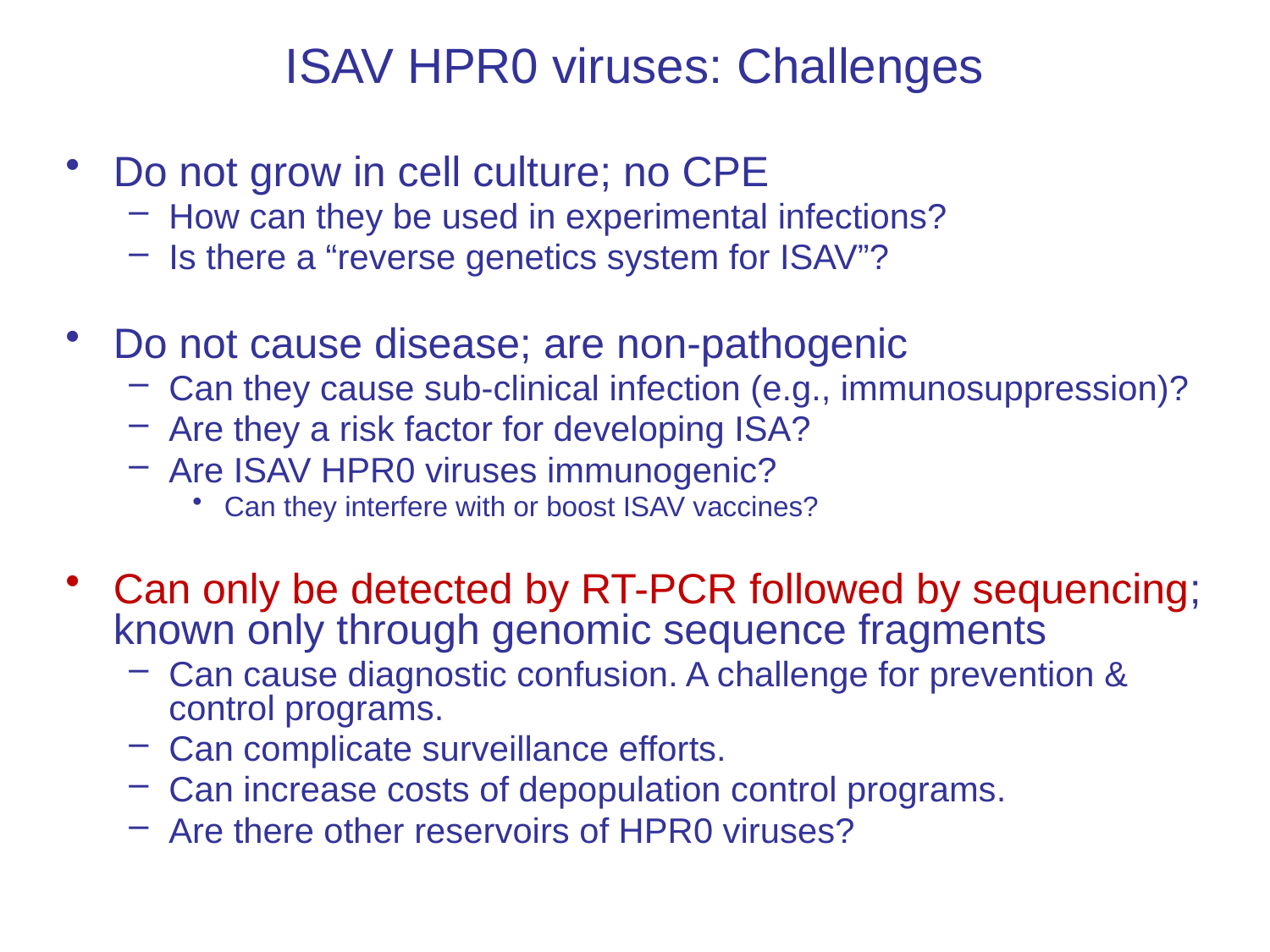

# ISAV HPR0 viruses: Challenges
Do not grow in cell culture; no CPE
How can they be used in experimental infections?
Is there a “reverse genetics system for ISAV”?

Do not cause disease; are non-pathogenic
Can they cause sub-clinical infection (e.g., immunosuppression)?
Are they a risk factor for developing ISA?
Are ISAV HPR0 viruses immunogenic?
Can they interfere with or boost ISAV vaccines?

Can only be detected by RT-PCR followed by sequencing; known only through genomic sequence fragments
Can cause diagnostic confusion. A challenge for prevention & control programs.
Can complicate surveillance efforts.
Can increase costs of depopulation control programs.
Are there other reservoirs of HPR0 viruses?